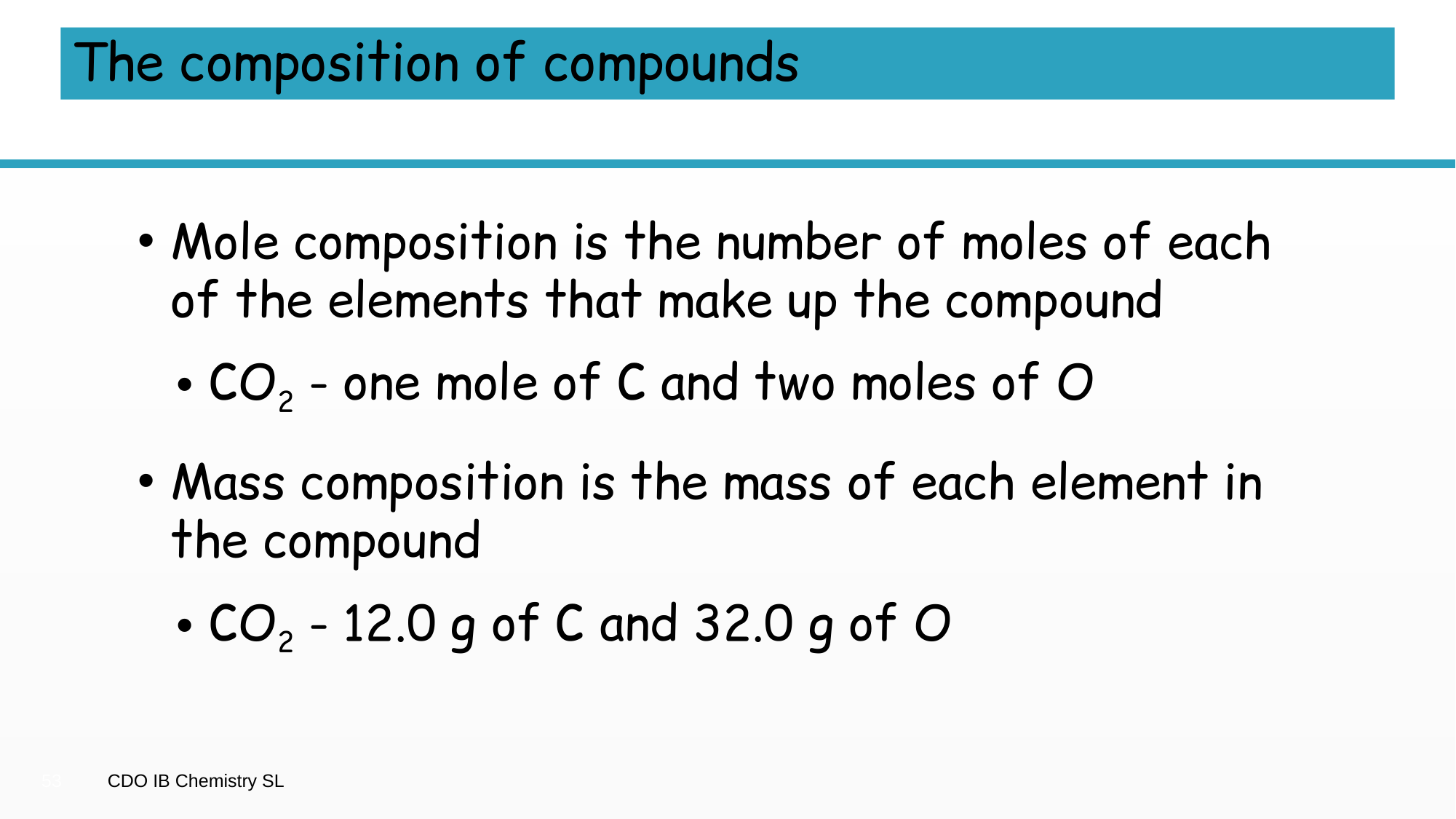

# The composition of compounds
Mole composition is the number of moles of each of the elements that make up the compound
CO2 - one mole of C and two moles of O
Mass composition is the mass of each element in the compound
CO2 - 12.0 g of C and 32.0 g of O
53
CDO IB Chemistry SL